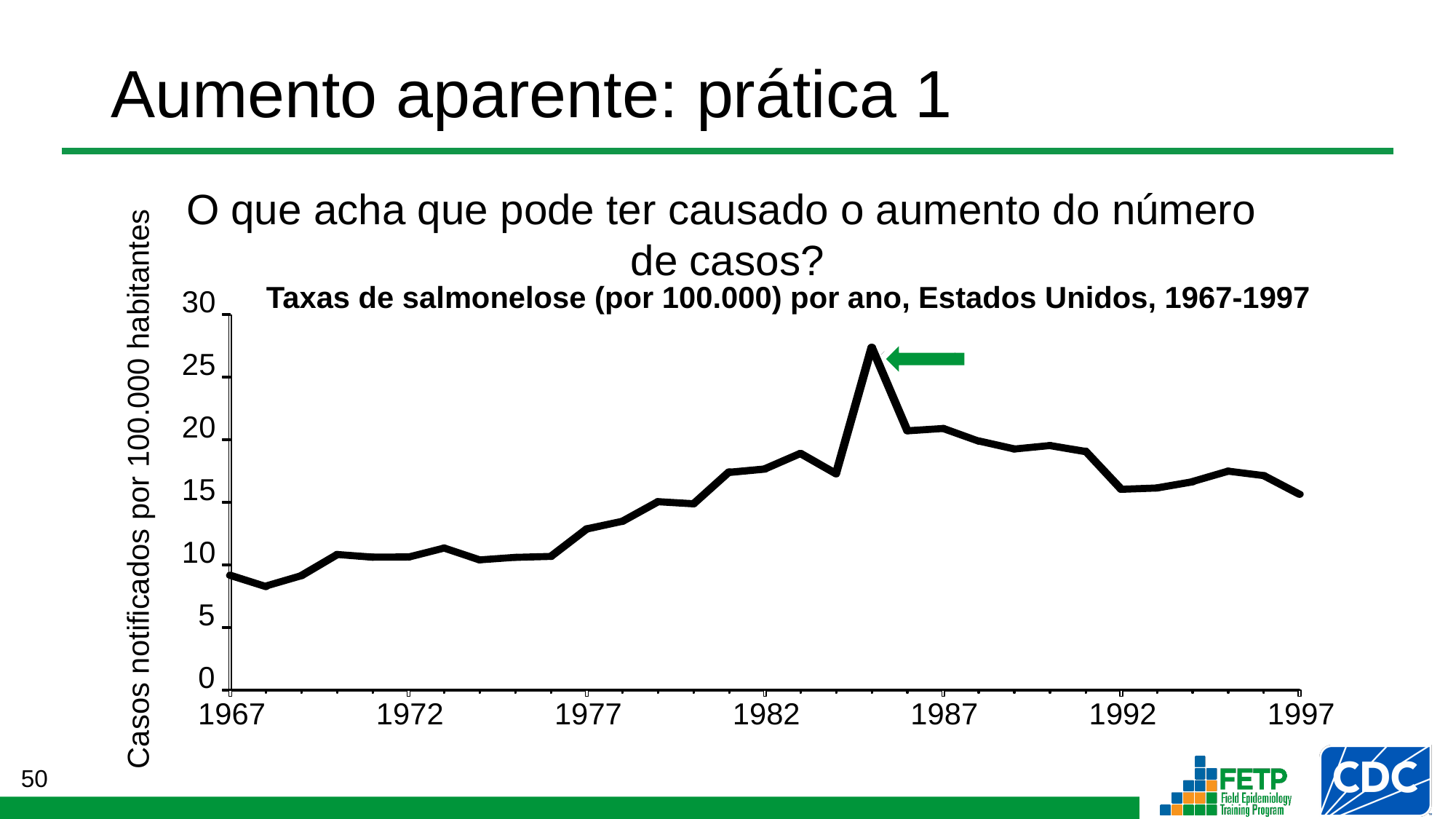

# Aumento aparente: prática 1
O que acha que pode ter causado o aumento do número
de casos?
Taxas de salmonelose (por 100.000) por ano, Estados Unidos, 1967-1997
30
25
20
Casos notificados por 100.000 habitantes
15
10
5
0

1967
1972
1977
1982
1987
1992
1997